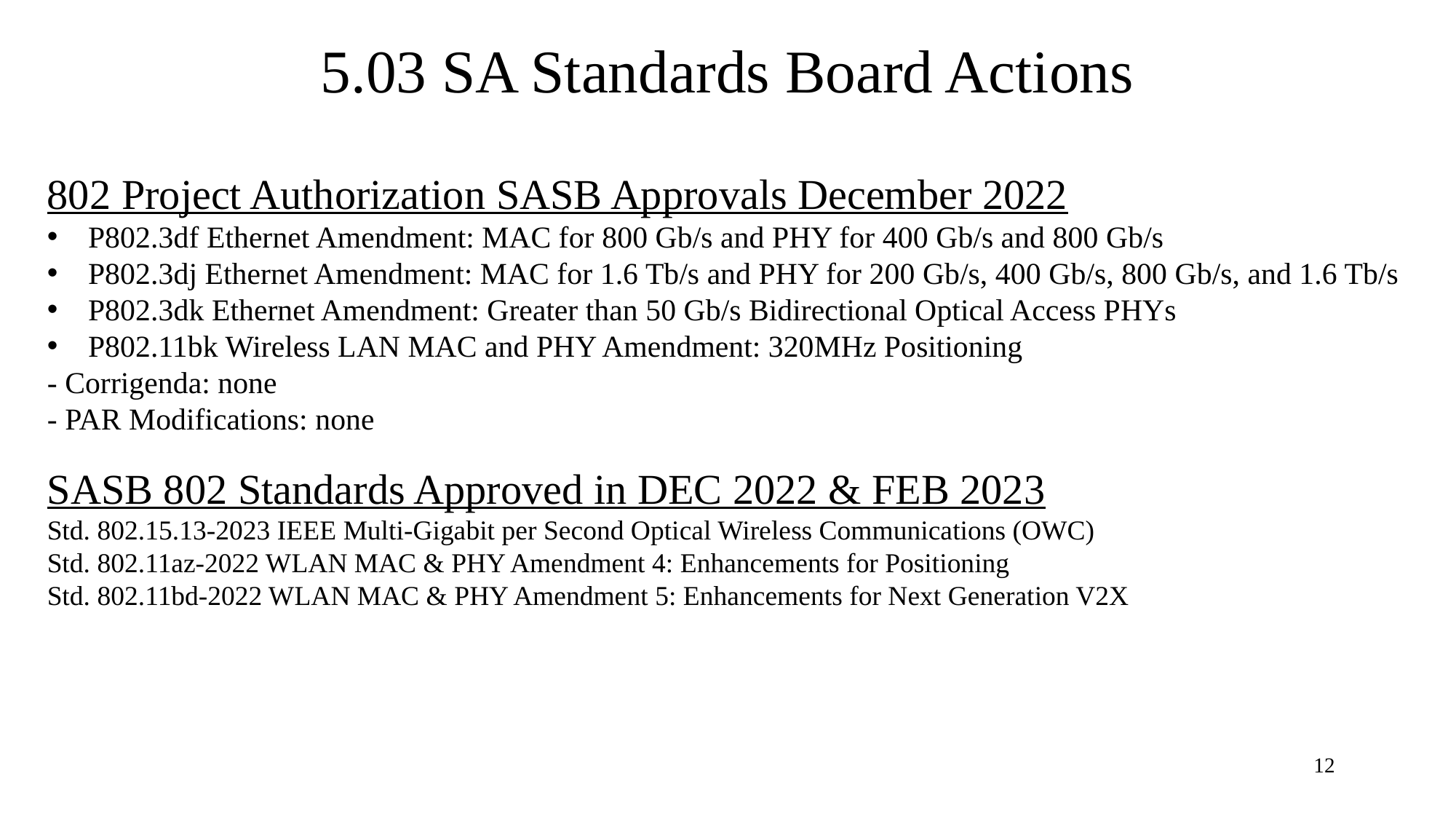

# 5.03 SA Standards Board Actions
802 Project Authorization SASB Approvals December 2022
P802.3df Ethernet Amendment: MAC for 800 Gb/s and PHY for 400 Gb/s and 800 Gb/s
P802.3dj Ethernet Amendment: MAC for 1.6 Tb/s and PHY for 200 Gb/s, 400 Gb/s, 800 Gb/s, and 1.6 Tb/s
P802.3dk Ethernet Amendment: Greater than 50 Gb/s Bidirectional Optical Access PHYs
P802.11bk Wireless LAN MAC and PHY Amendment: 320MHz Positioning
- Corrigenda: none
- PAR Modifications: none

SASB 802 Standards Approved in DEC 2022 & FEB 2023
Std. 802.15.13-2023 IEEE Multi-Gigabit per Second Optical Wireless Communications (OWC)
Std. 802.11az-2022 WLAN MAC & PHY Amendment 4: Enhancements for Positioning
Std. 802.11bd-2022 WLAN MAC & PHY Amendment 5: Enhancements for Next Generation V2X

12